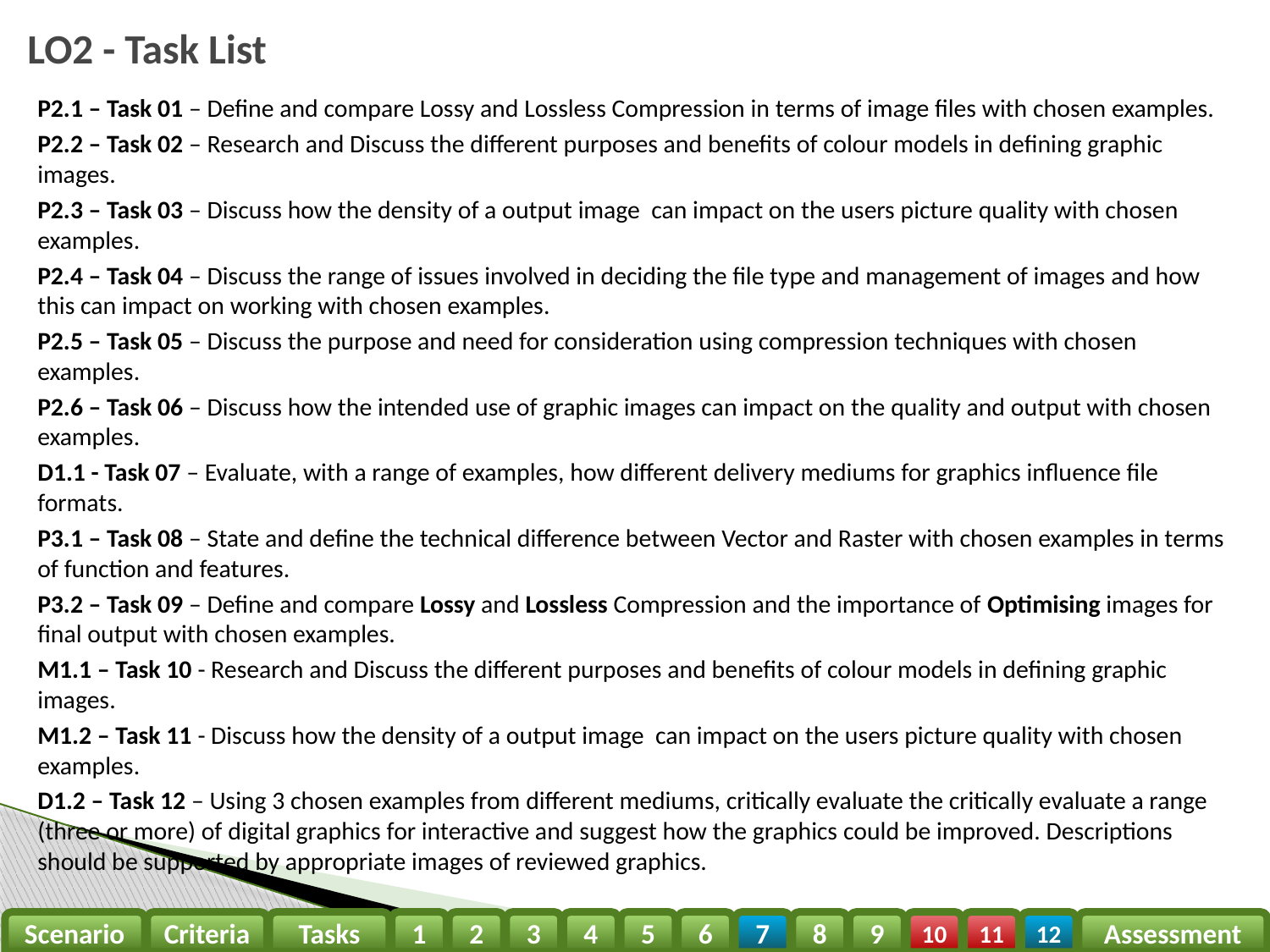

# LO2 - Task List
P2.1 – Task 01 – Define and compare Lossy and Lossless Compression in terms of image files with chosen examples.
P2.2 – Task 02 – Research and Discuss the different purposes and benefits of colour models in defining graphic images.
P2.3 – Task 03 – Discuss how the density of a output image  can impact on the users picture quality with chosen examples.
P2.4 – Task 04 – Discuss the range of issues involved in deciding the file type and management of images and how this can impact on working with chosen examples.
P2.5 – Task 05 – Discuss the purpose and need for consideration using compression techniques with chosen examples.
P2.6 – Task 06 – Discuss how the intended use of graphic images can impact on the quality and output with chosen examples.
D1.1 - Task 07 – Evaluate, with a range of examples, how different delivery mediums for graphics influence file formats.
P3.1 – Task 08 – State and define the technical difference between Vector and Raster with chosen examples in terms of function and features.
P3.2 – Task 09 – Define and compare Lossy and Lossless Compression and the importance of Optimising images for final output with chosen examples.
M1.1 – Task 10 - Research and Discuss the different purposes and benefits of colour models in defining graphic images.
M1.2 – Task 11 - Discuss how the density of a output image  can impact on the users picture quality with chosen examples.
D1.2 – Task 12 – Using 3 chosen examples from different mediums, critically evaluate the critically evaluate a range (three or more) of digital graphics for interactive and suggest how the graphics could be improved. Descriptions should be supported by appropriate images of reviewed graphics.